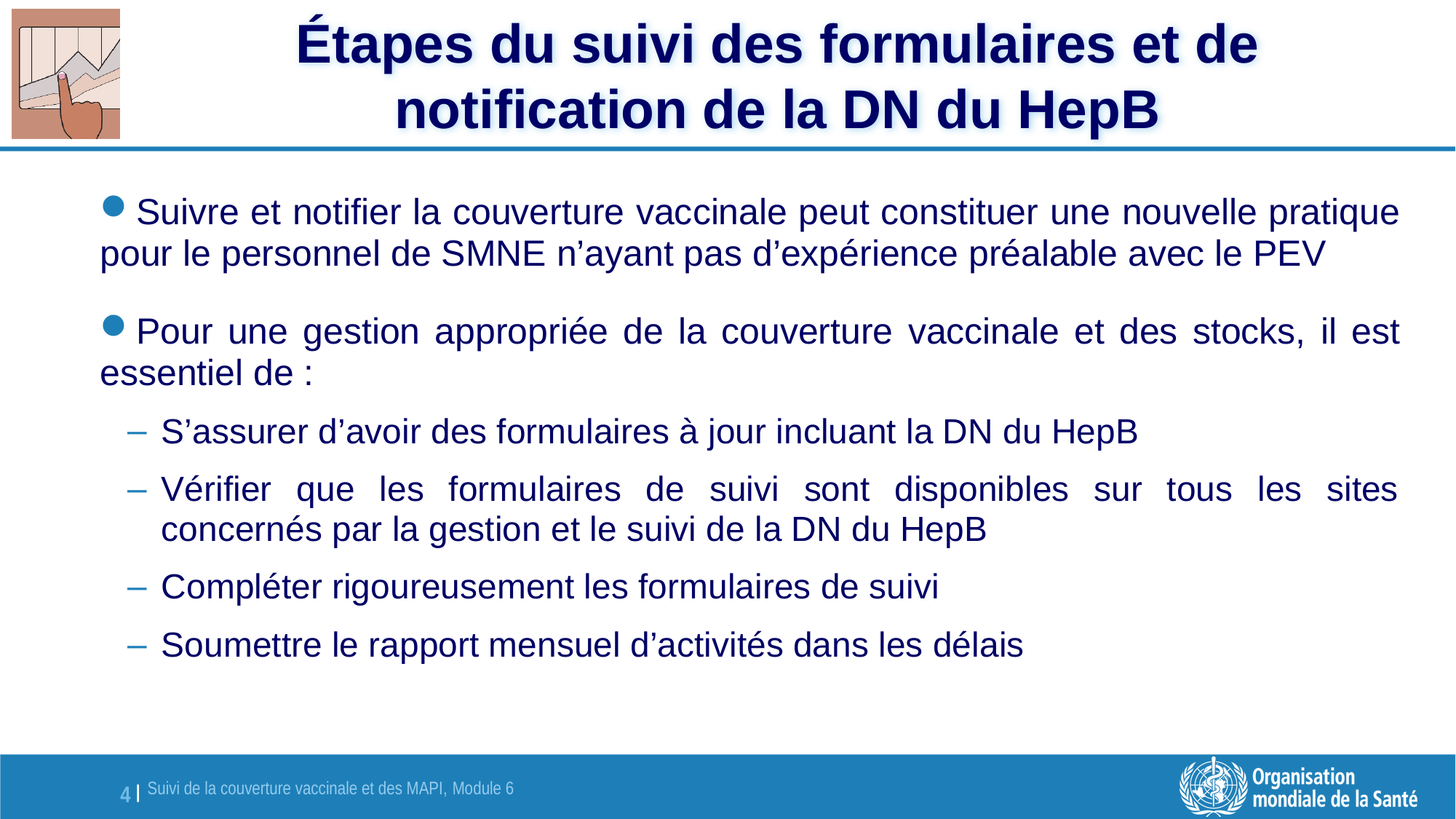

# Étapes du suivi des formulaires et de notification de la DN du HepB
Suivre et notifier la couverture vaccinale peut constituer une nouvelle pratique pour le personnel de SMNE n’ayant pas d’expérience préalable avec le PEV
Pour une gestion appropriée de la couverture vaccinale et des stocks, il est essentiel de :
S’assurer d’avoir des formulaires à jour incluant la DN du HepB
Vérifier que les formulaires de suivi sont disponibles sur tous les sites concernés par la gestion et le suivi de la DN du HepB
Compléter rigoureusement les formulaires de suivi
Soumettre le rapport mensuel d’activités dans les délais